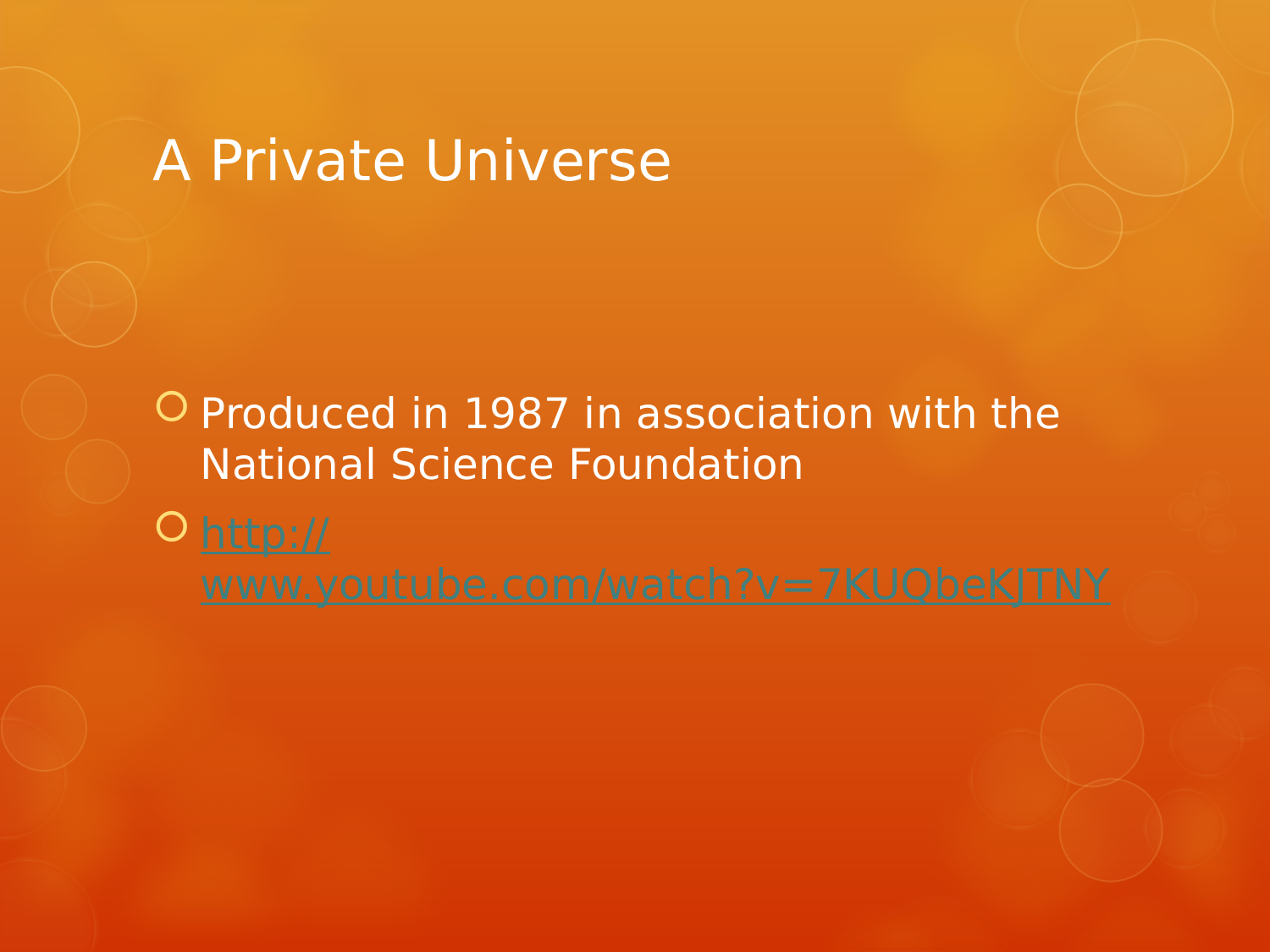

# A Private Universe
Produced in 1987 in association with the National Science Foundation
http://www.youtube.com/watch?v=7KUQbeKJTNY